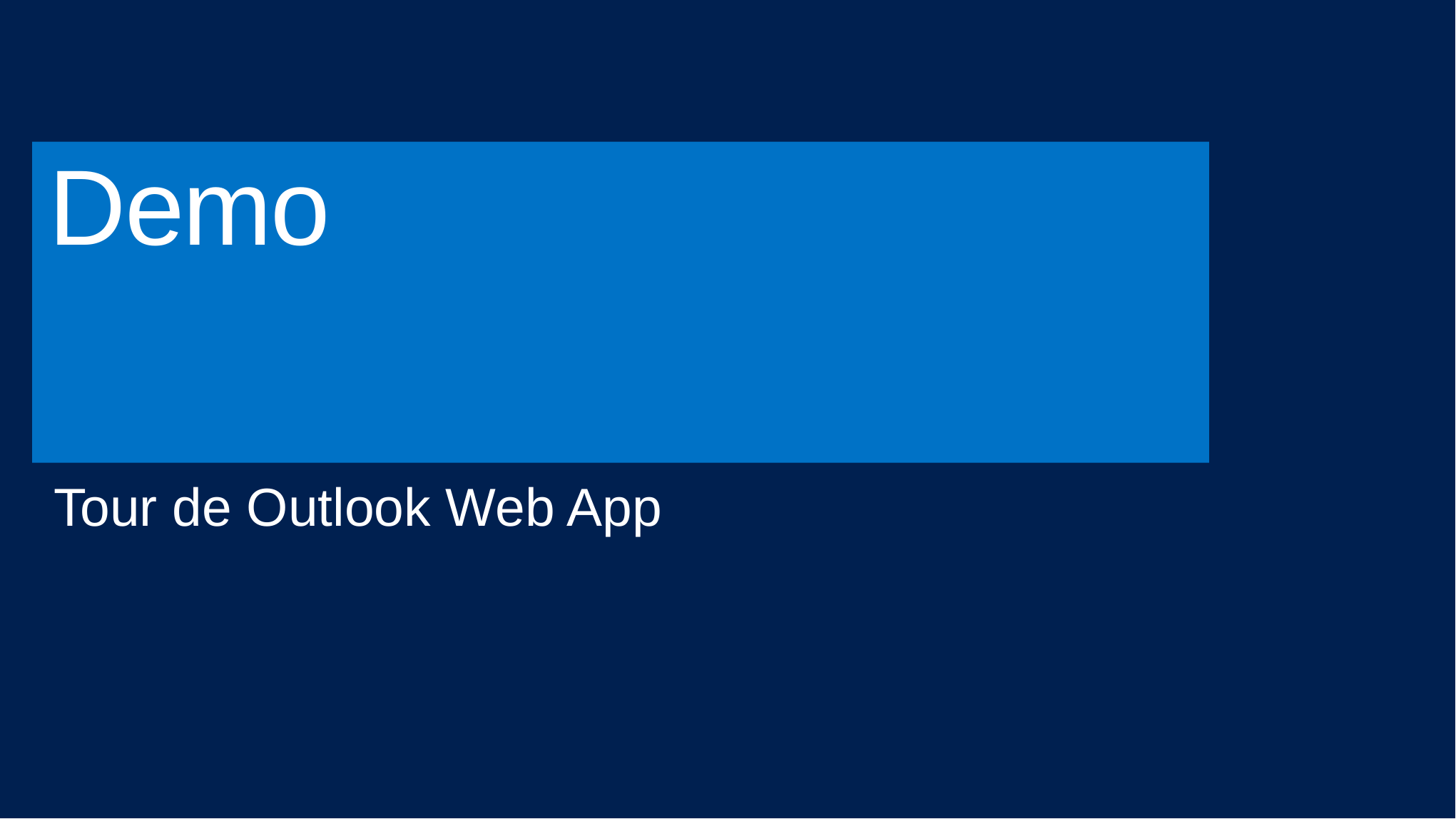

# Demo
Tour de Outlook Web App